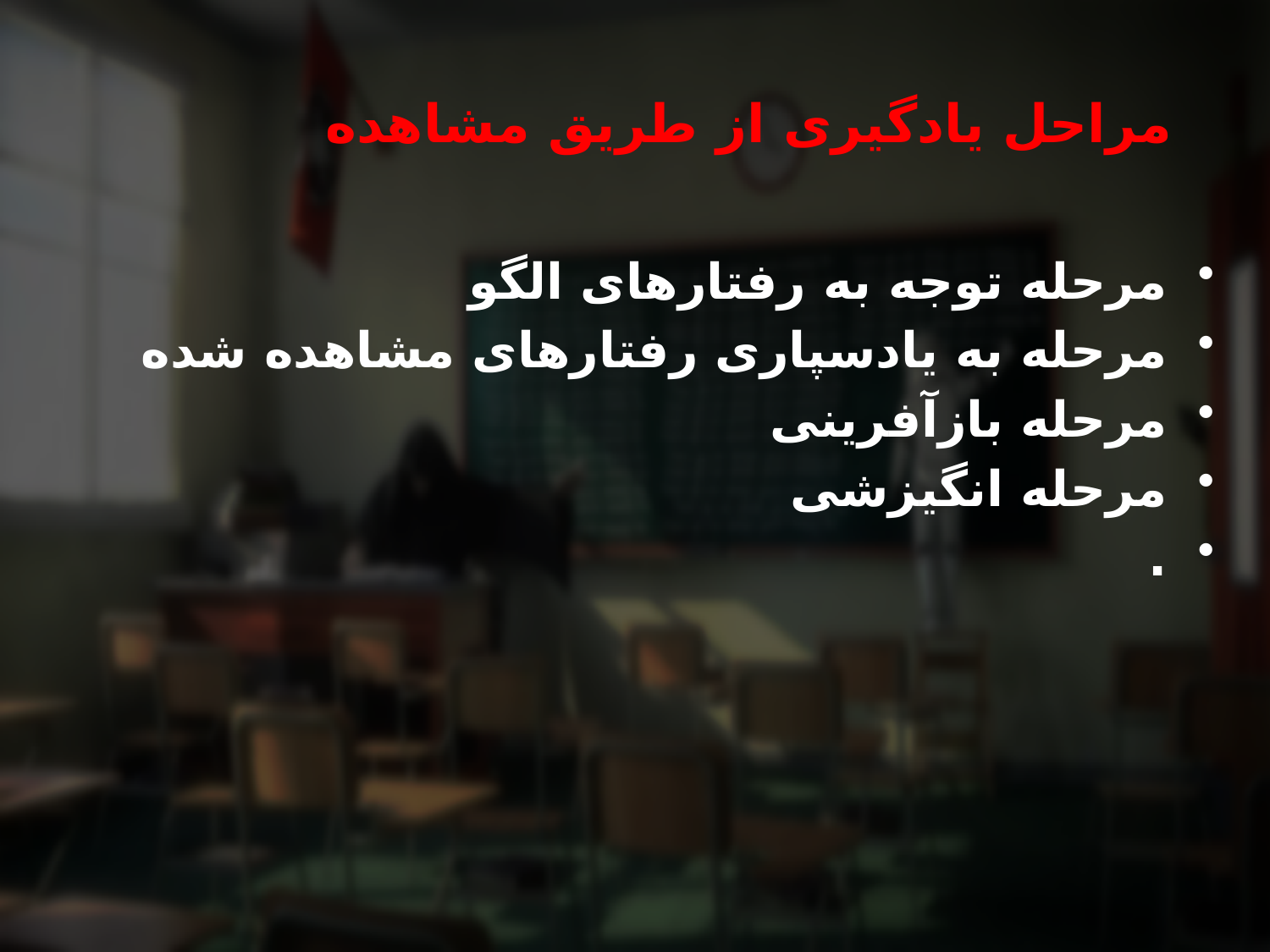

# مراحل یادگیری از طریق مشاهده
مرحله توجه به رفتارهای الگو
مرحله به یادسپاری رفتارهای مشاهده شده
مرحله بازآفرینی
مرحله انگیزشی
.